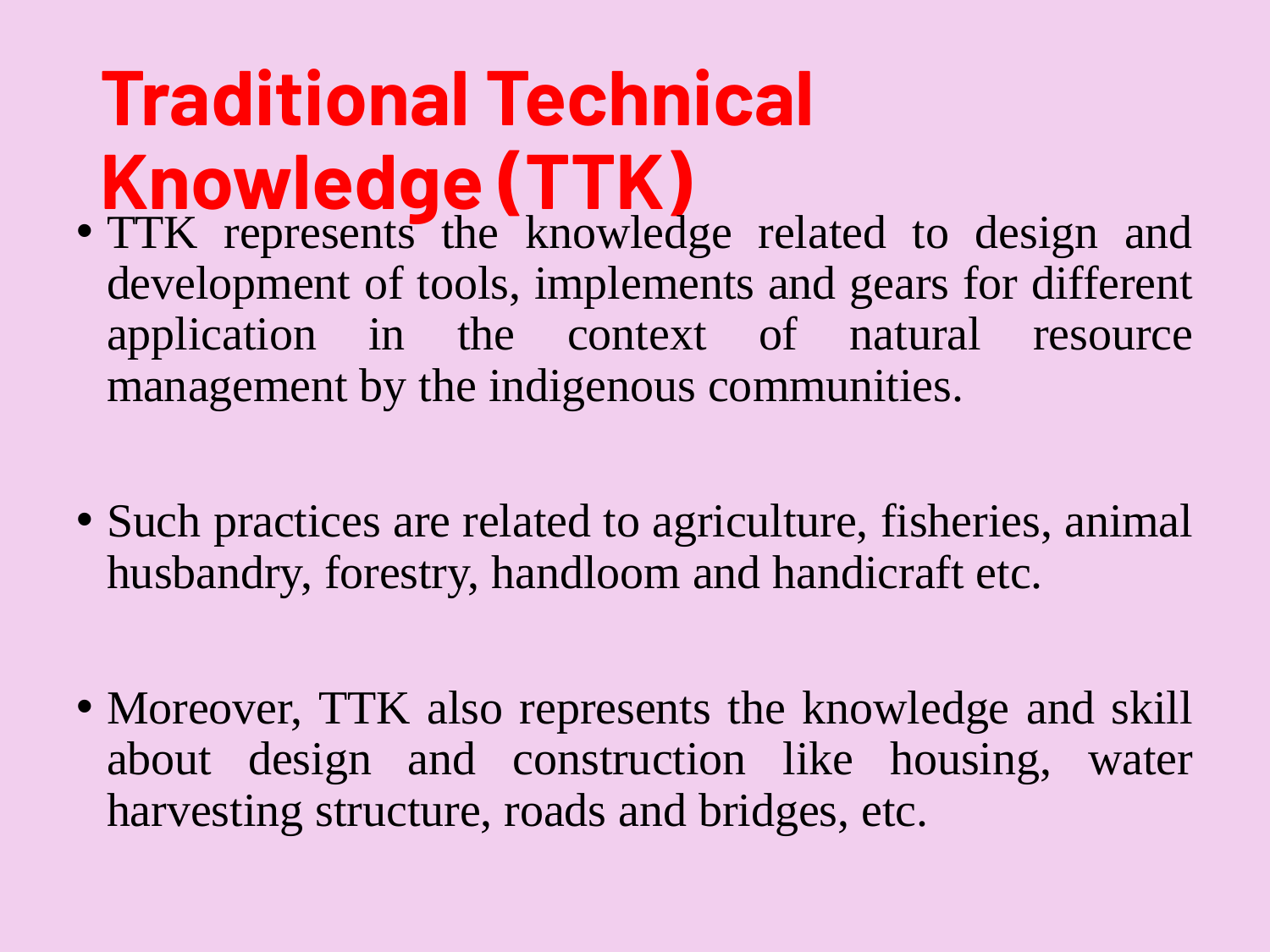

# Traditional Technical Knowledge (TTK)
TTK represents the knowledge related to design and development of tools, implements and gears for different application in the context of natural resource management by the indigenous communities.

Such practices are related to agriculture, fisheries, animal husbandry, forestry, handloom and handicraft etc.

Moreover, TTK also represents the knowledge and skill about design and construction like housing, water harvesting structure, roads and bridges, etc.